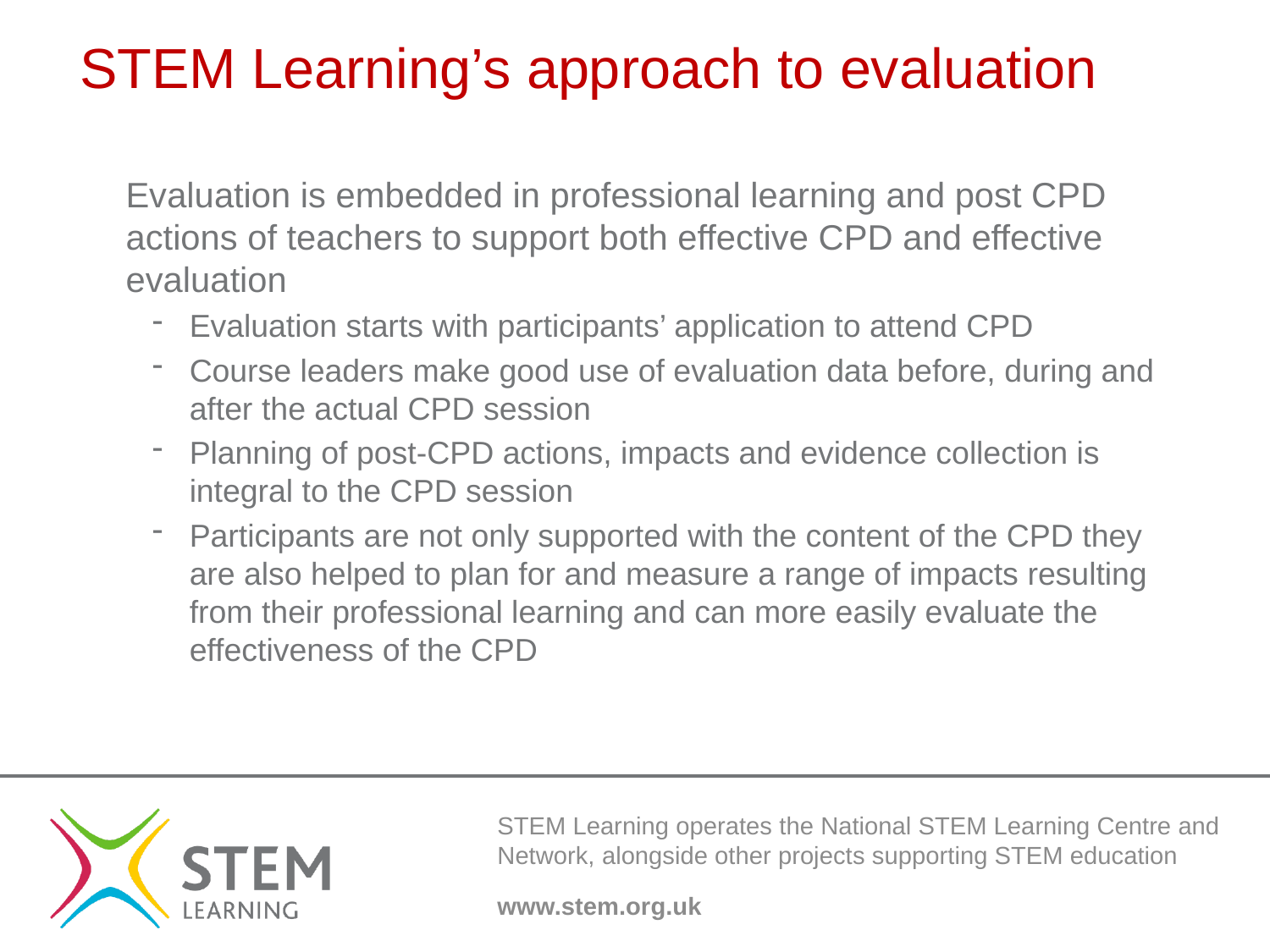

# STEM Learning’s approach to evaluation
Evaluation is embedded in professional learning and post CPD actions of teachers to support both effective CPD and effective evaluation
Evaluation starts with participants’ application to attend CPD
Course leaders make good use of evaluation data before, during and after the actual CPD session
Planning of post-CPD actions, impacts and evidence collection is integral to the CPD session
Participants are not only supported with the content of the CPD they are also helped to plan for and measure a range of impacts resulting from their professional learning and can more easily evaluate the effectiveness of the CPD